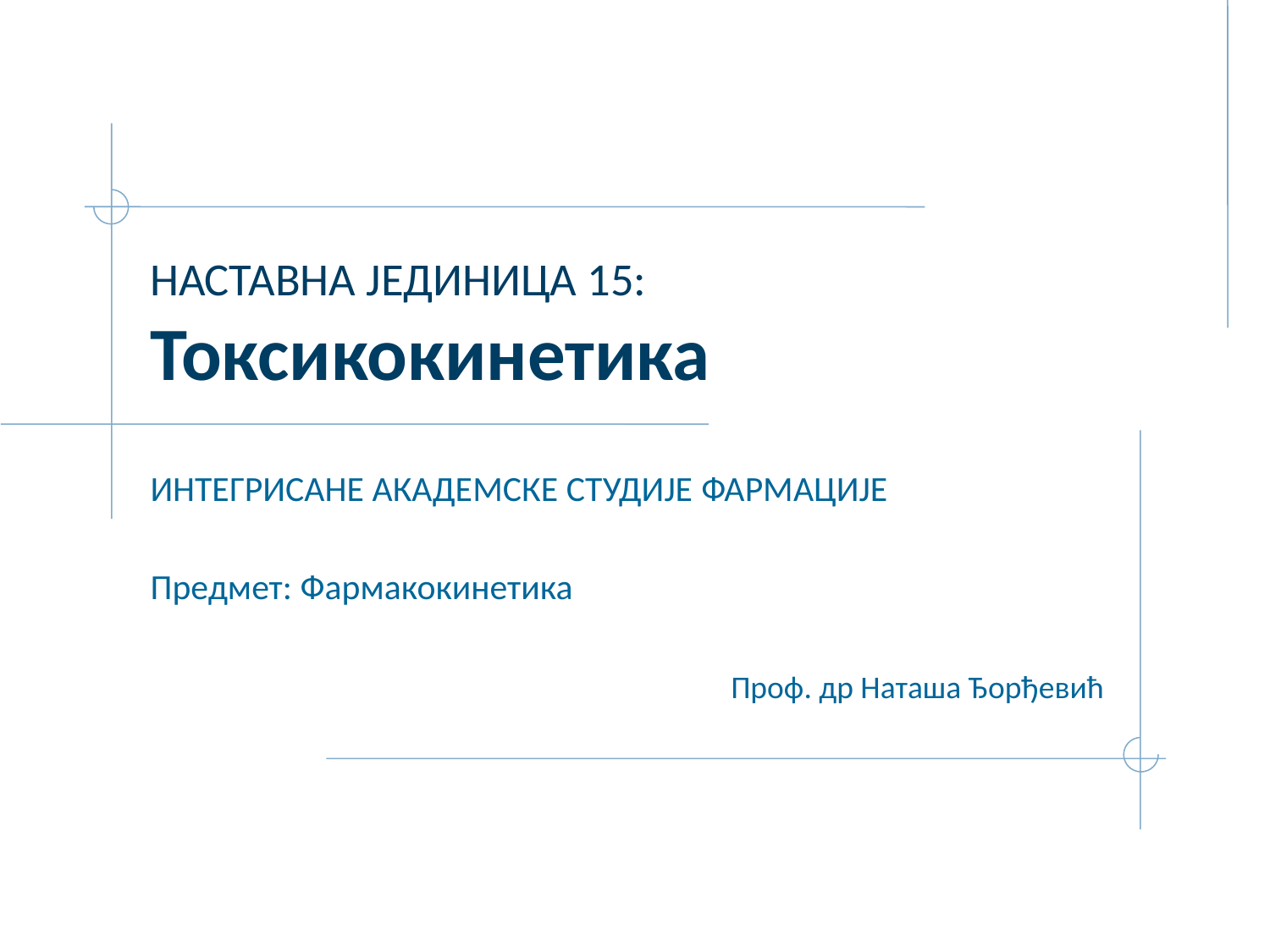

# НАСТАВНА ЈЕДИНИЦА 15: Токсикокинетика
ИНТЕГРИСАНЕ АКАДЕМСКЕ СТУДИЈЕ ФАРМАЦИЈЕ

Предмет: Фармакокинетика

Проф. др Наташа Ђорђевић